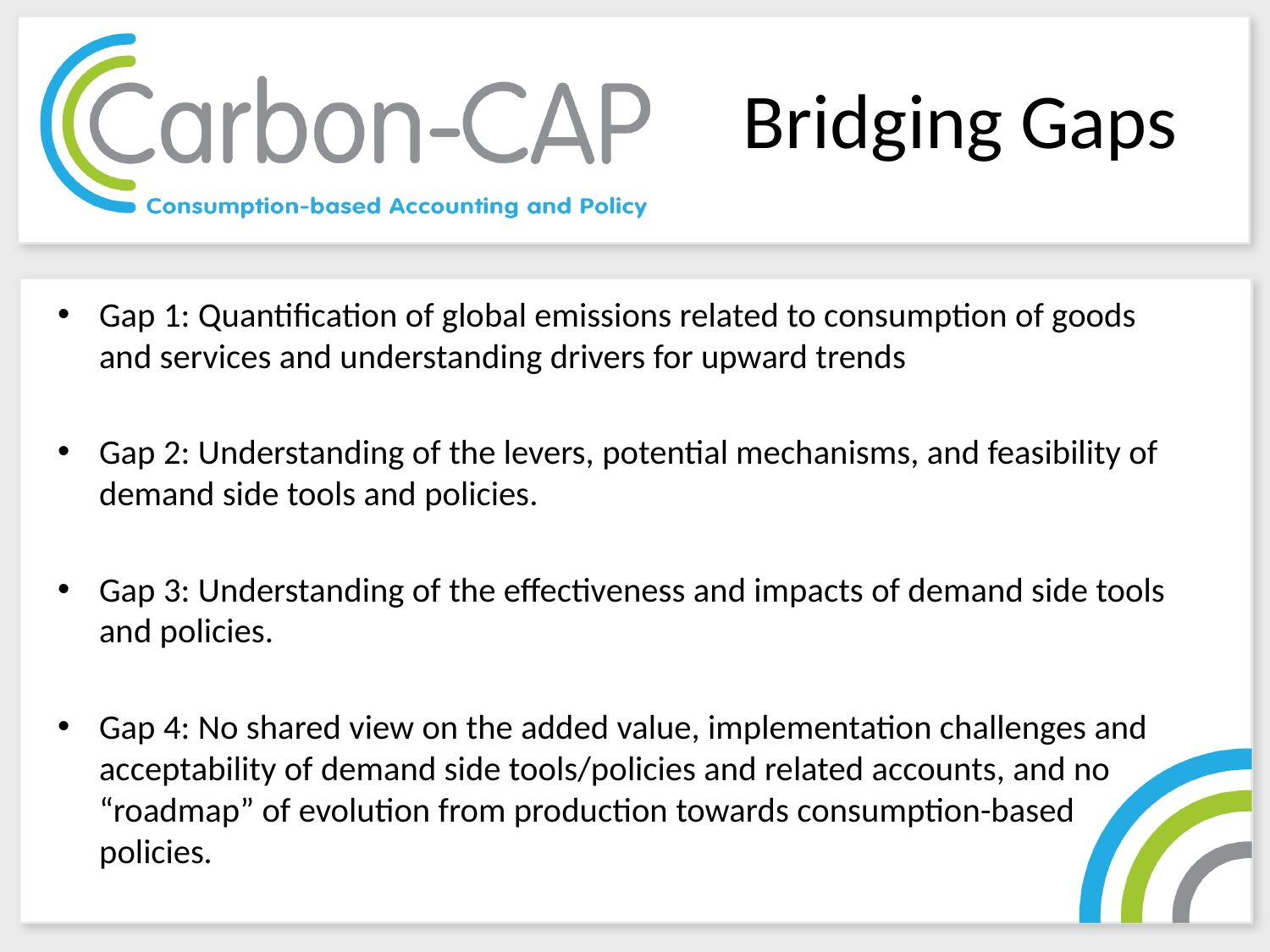

# Bridging Gaps
Gap 1: Quantification of global emissions related to consumption of goods and services and understanding drivers for upward trends

Gap 2: Understanding of the levers, potential mechanisms, and feasibility of demand side tools and policies.

Gap 3: Understanding of the effectiveness and impacts of demand side tools and policies.

Gap 4: No shared view on the added value, implementation challenges and acceptability of demand side tools/policies and related accounts, and no “roadmap” of evolution from production towards consumption-based policies.